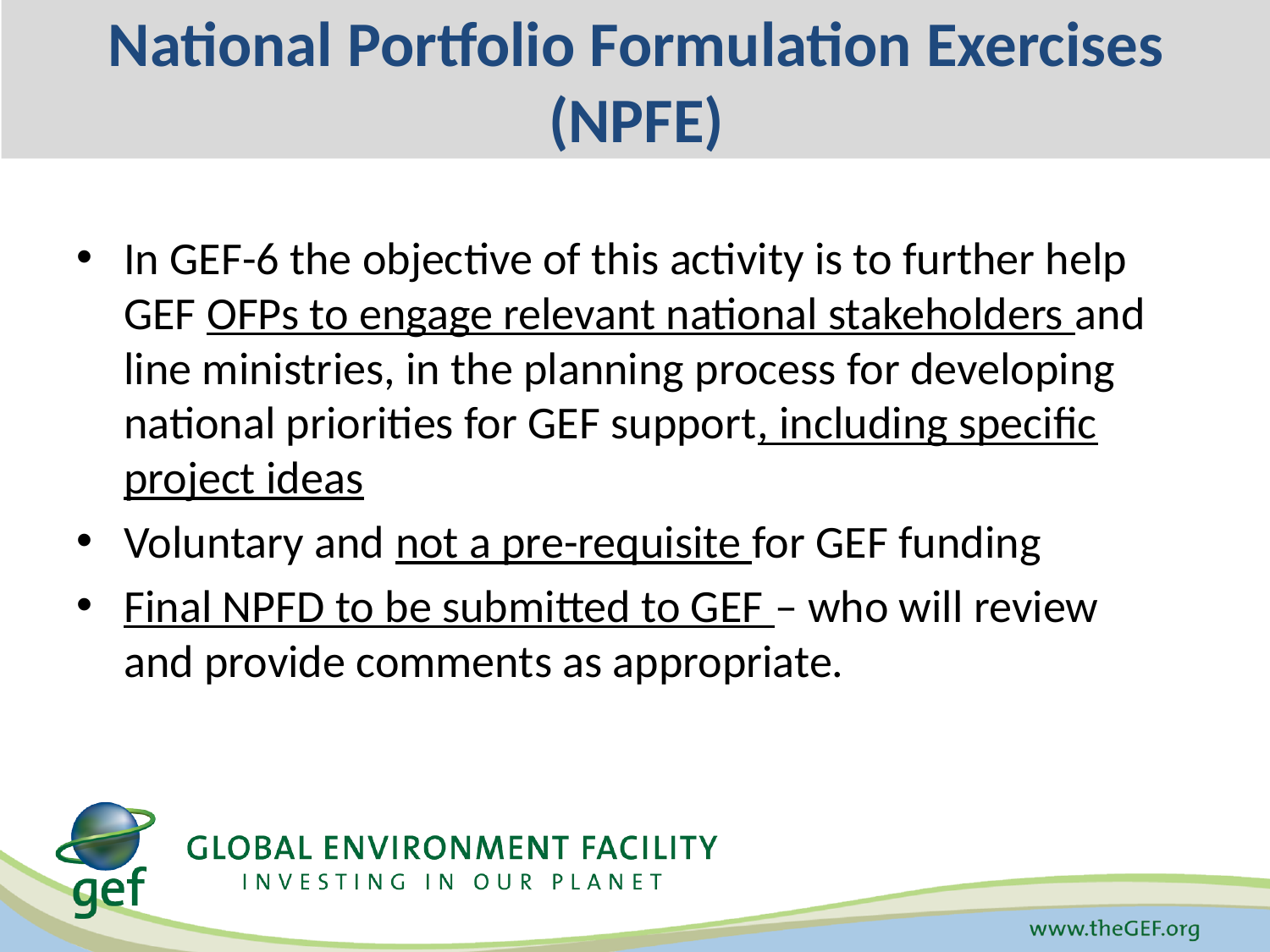

# National Portfolio Formulation Exercises (NPFE)
In GEF-6 the objective of this activity is to further help GEF OFPs to engage relevant national stakeholders and line ministries, in the planning process for developing national priorities for GEF support, including specific project ideas
Voluntary and not a pre-requisite for GEF funding
Final NPFD to be submitted to GEF – who will review and provide comments as appropriate.